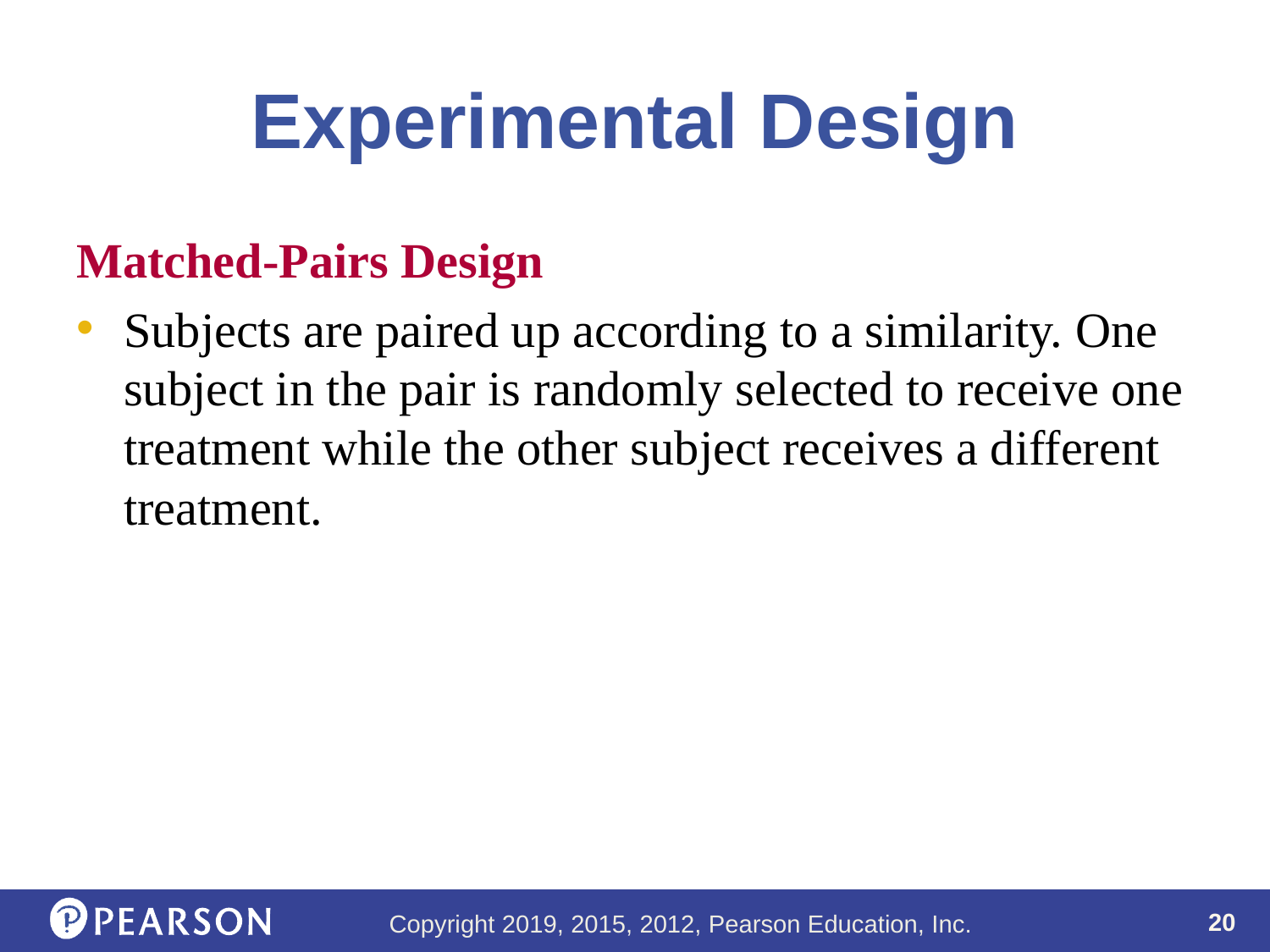

# Experimental Design
Matched-Pairs Design
Subjects are paired up according to a similarity. One subject in the pair is randomly selected to receive one treatment while the other subject receives a different treatment.